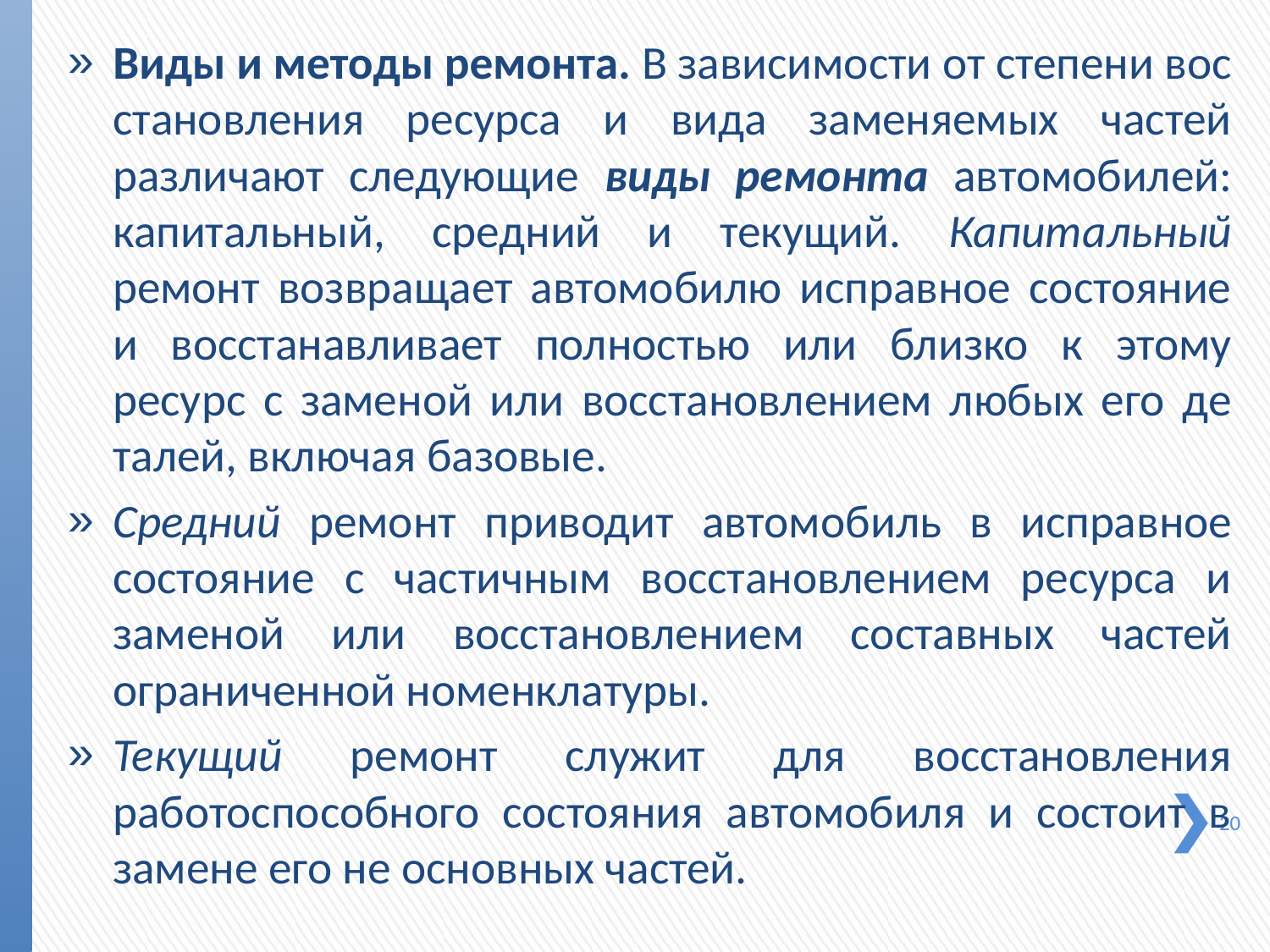

Виды и методы ремонта. В зависимости от степени вос­становления ресурса и вида заменяемых частей различают следующие виды ремонта автомобилей: капитальный, сред­ний и текущий. Капитальный ремонт возвращает автомобилю исправное состояние и восстанавливает полностью или близко к этому ресурс с заменой или восстановлением любых его де­талей, включая базовые.
Средний ремонт приводит автомо­биль в исправное состояние с частичным восстановлением ресурса и заменой или восстановлением составных частей ограниченной номенклатуры.
Текущий ремонт служит для восстановления работоспособного состояния автомобиля и состоит в замене его не основных частей.

20